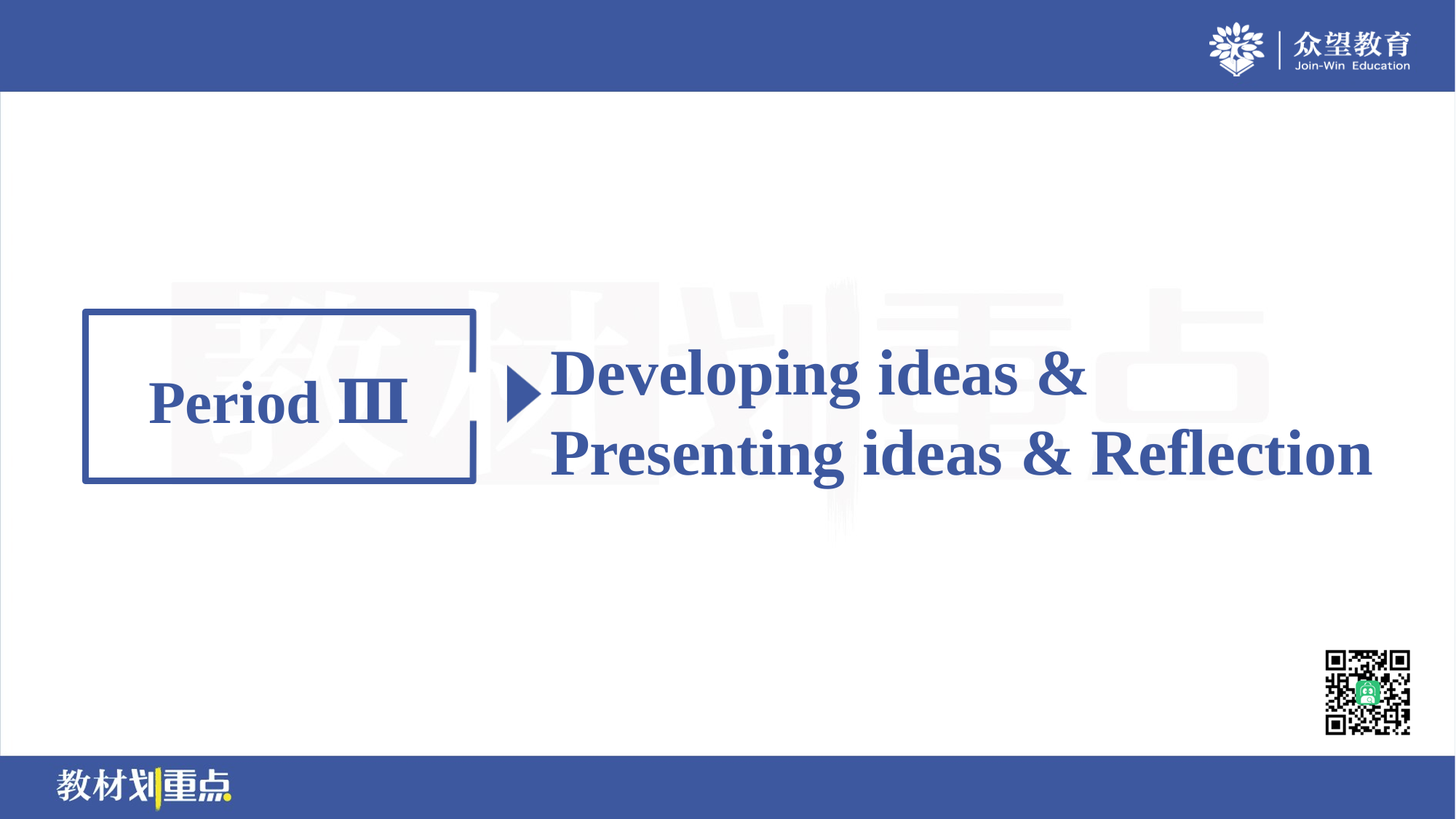

Developing ideas &
Presenting ideas & Reflection
Period Ⅲ